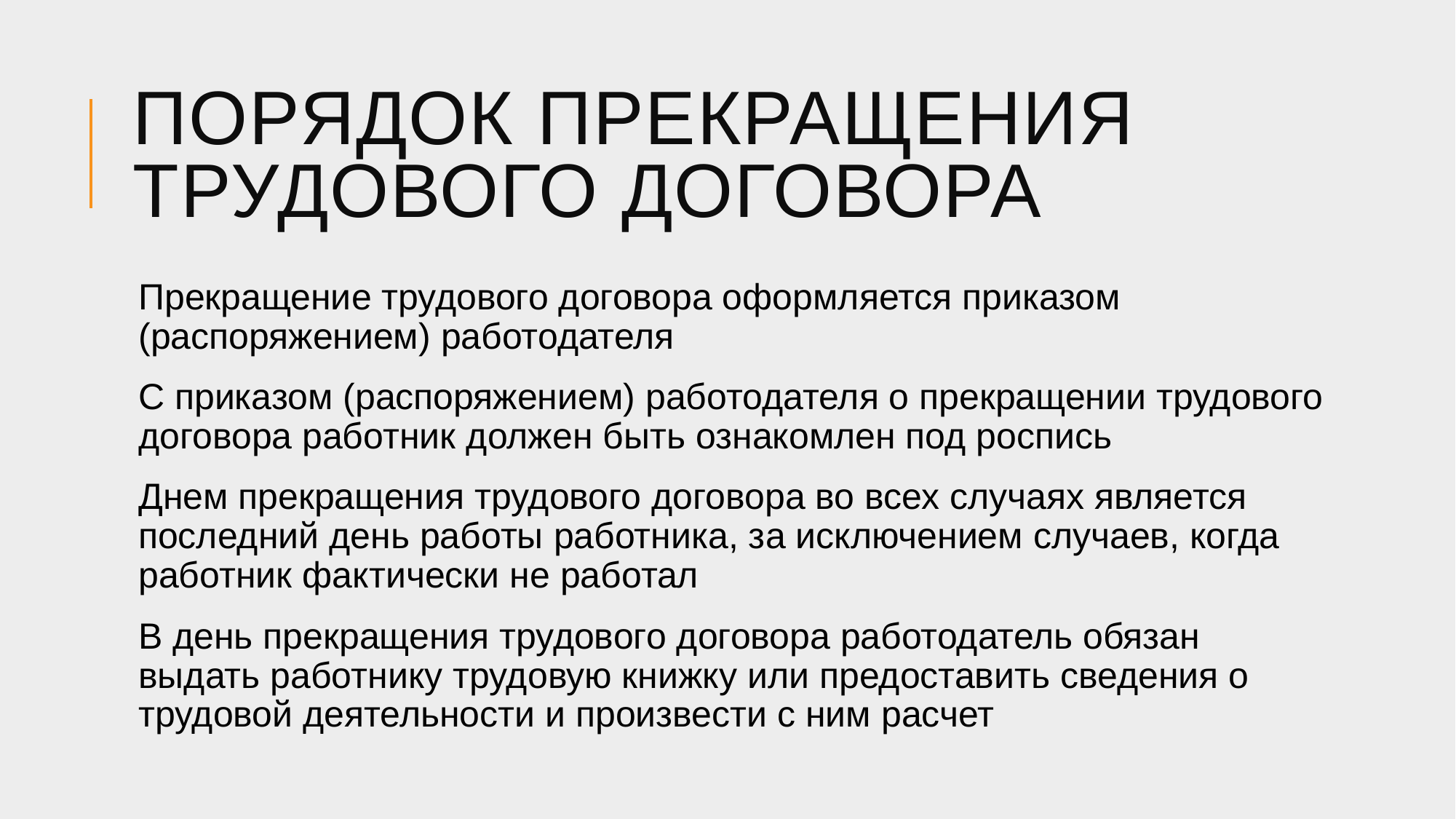

# Порядок прекращения трудового договора
Прекращение трудового договора оформляется приказом (распоряжением) работодателя
С приказом (распоряжением) работодателя о прекращении трудового договора работник должен быть ознакомлен под роспись
Днем прекращения трудового договора во всех случаях является последний день работы работника, за исключением случаев, когда работник фактически не работал
В день прекращения трудового договора работодатель обязан выдать работнику трудовую книжку или предоставить сведения о трудовой деятельности и произвести с ним расчет